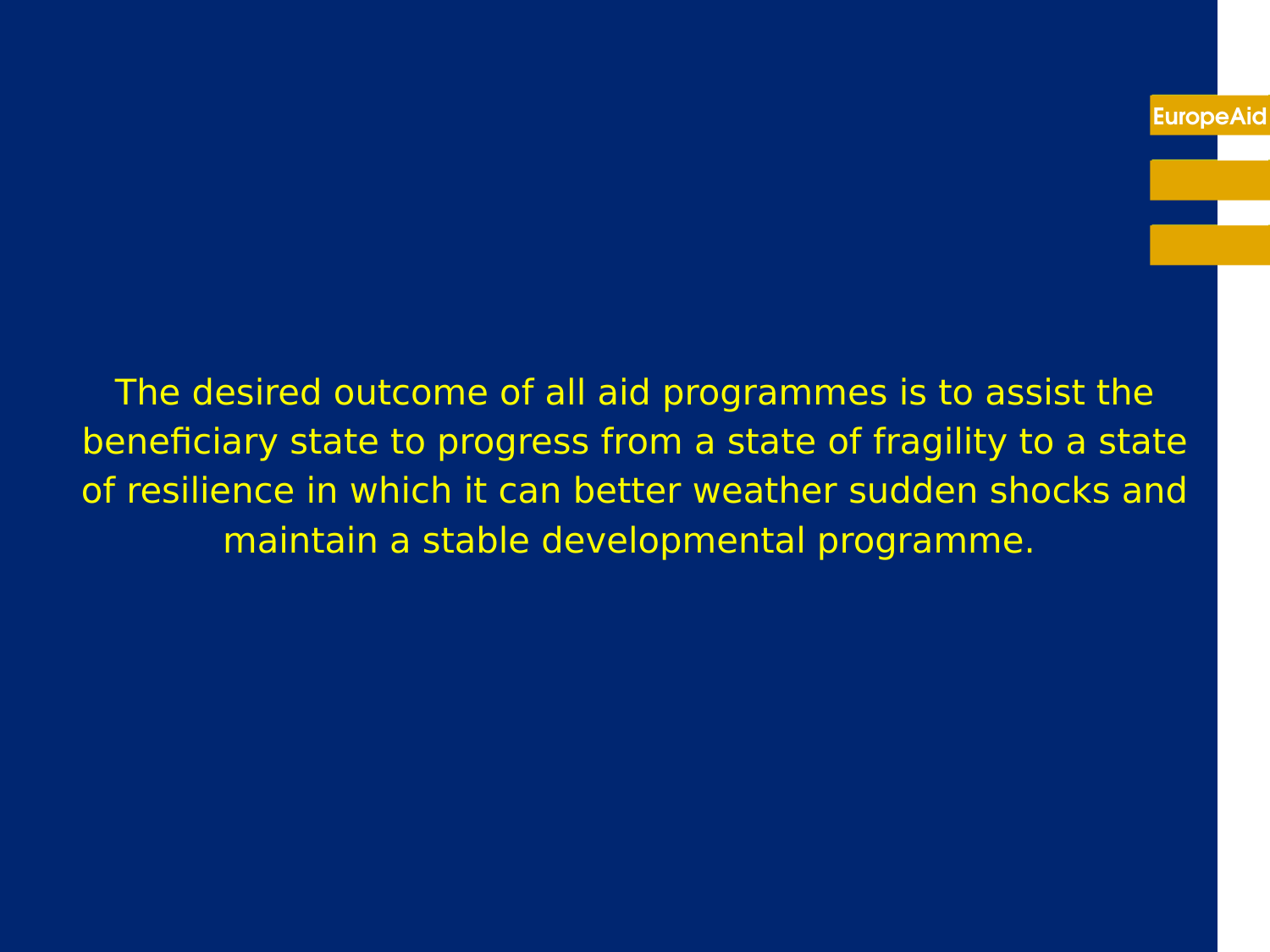

The desired outcome of all aid programmes is to assist the beneficiary state to progress from a state of fragility to a state of resilience in which it can better weather sudden shocks and maintain a stable developmental programme.